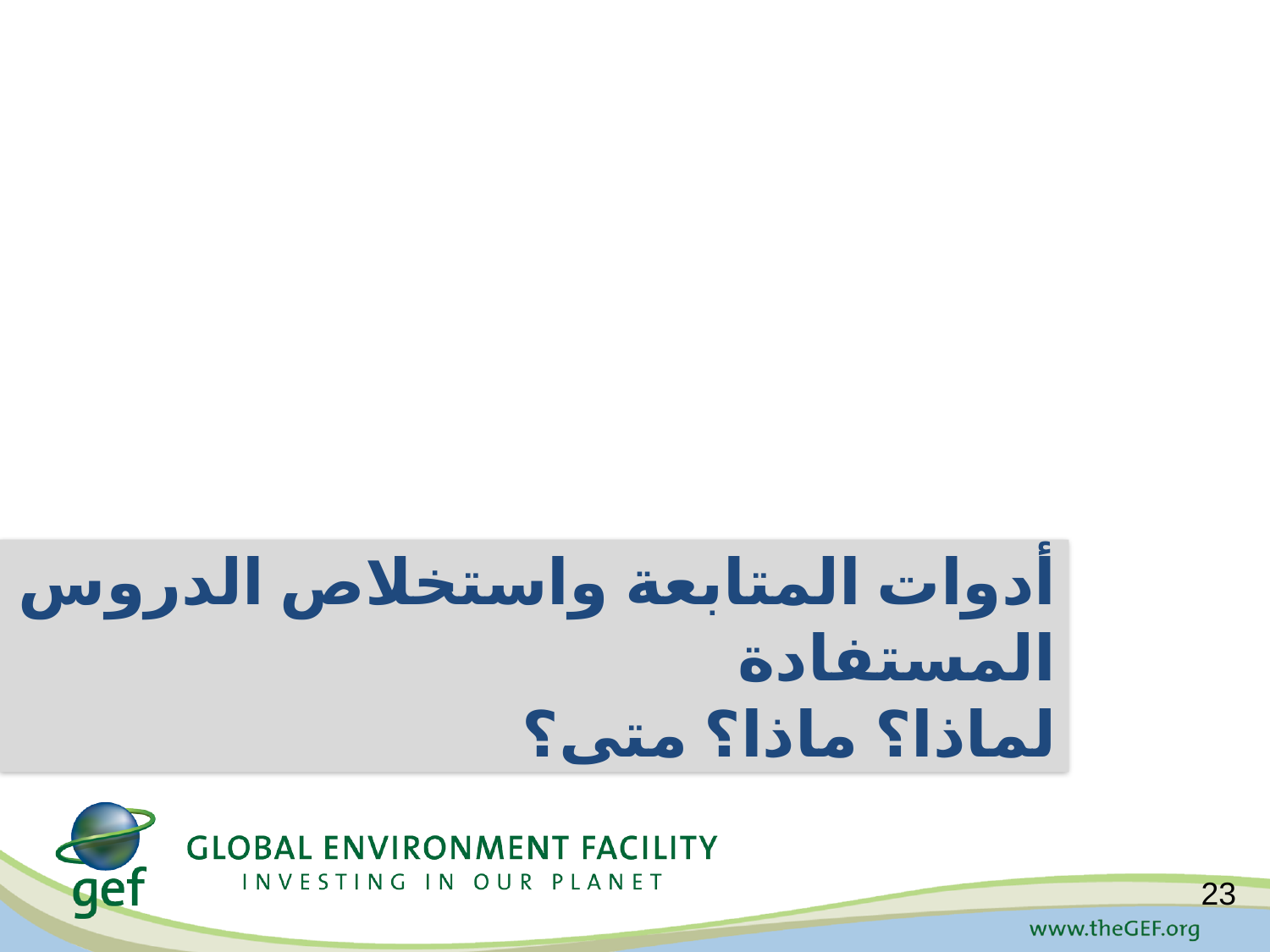

#

Tracking Tools and Lessons
Why? What? When?
أدوات المتابعة واستخلاص الدروس المستفادة
لماذا؟ ماذا؟ متى؟
23